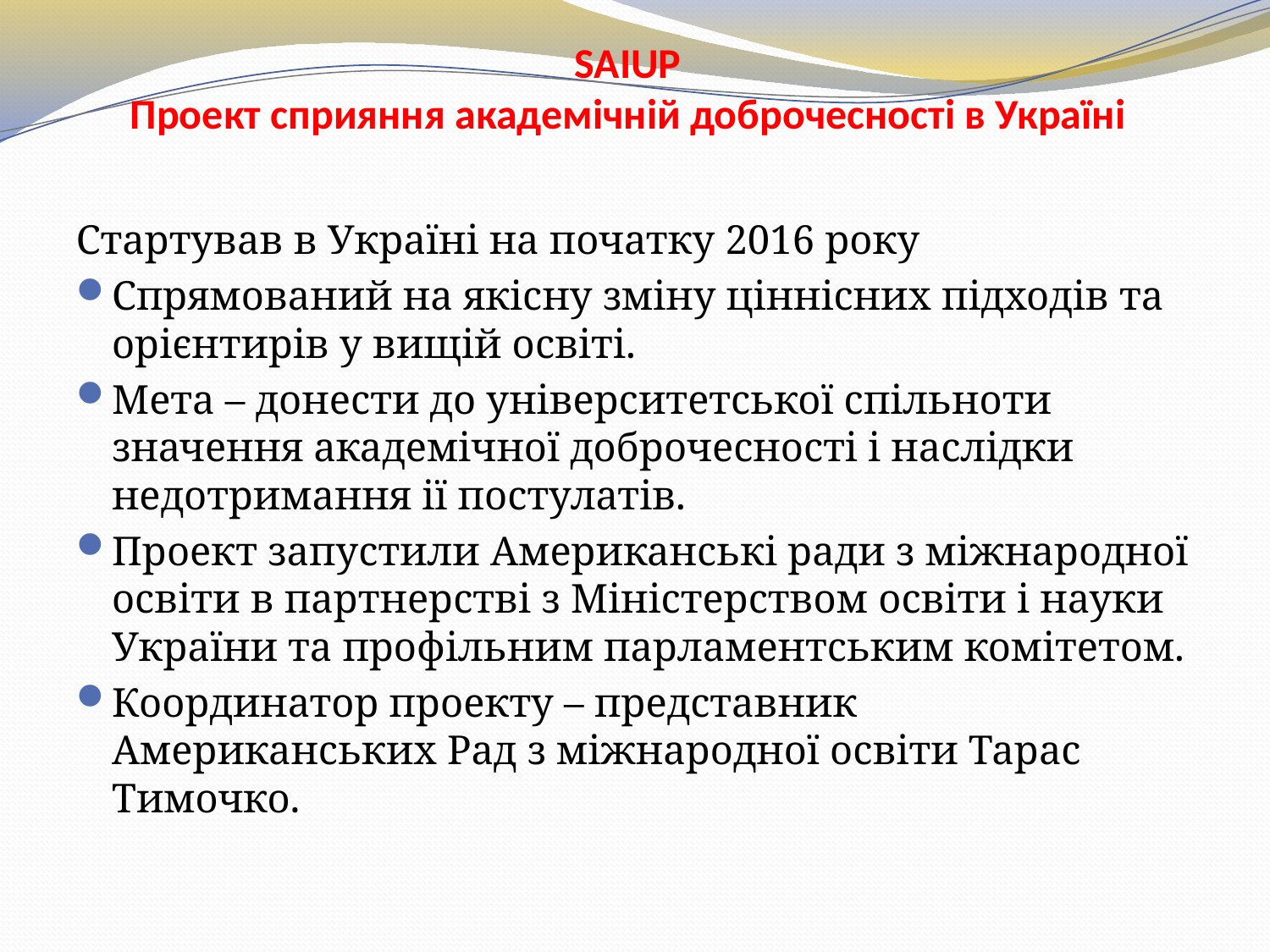

# SAIUP Проект сприяння академічній доброчесності в Україні
Стартував в Україні на початку 2016 року
Спрямований на якісну зміну ціннісних підходів та орієнтирів у вищій освіті.
Мета – донести до університетської спільноти значення академічної доброчесності і наслідки недотримання ії постулатів.
Проект запустили Американські ради з міжнародної освіти в партнерстві з Міністерством освіти і науки України та профільним парламентським комітетом.
Координатор проекту – представник Американських Рад з міжнародної освіти Тарас Тимочко.